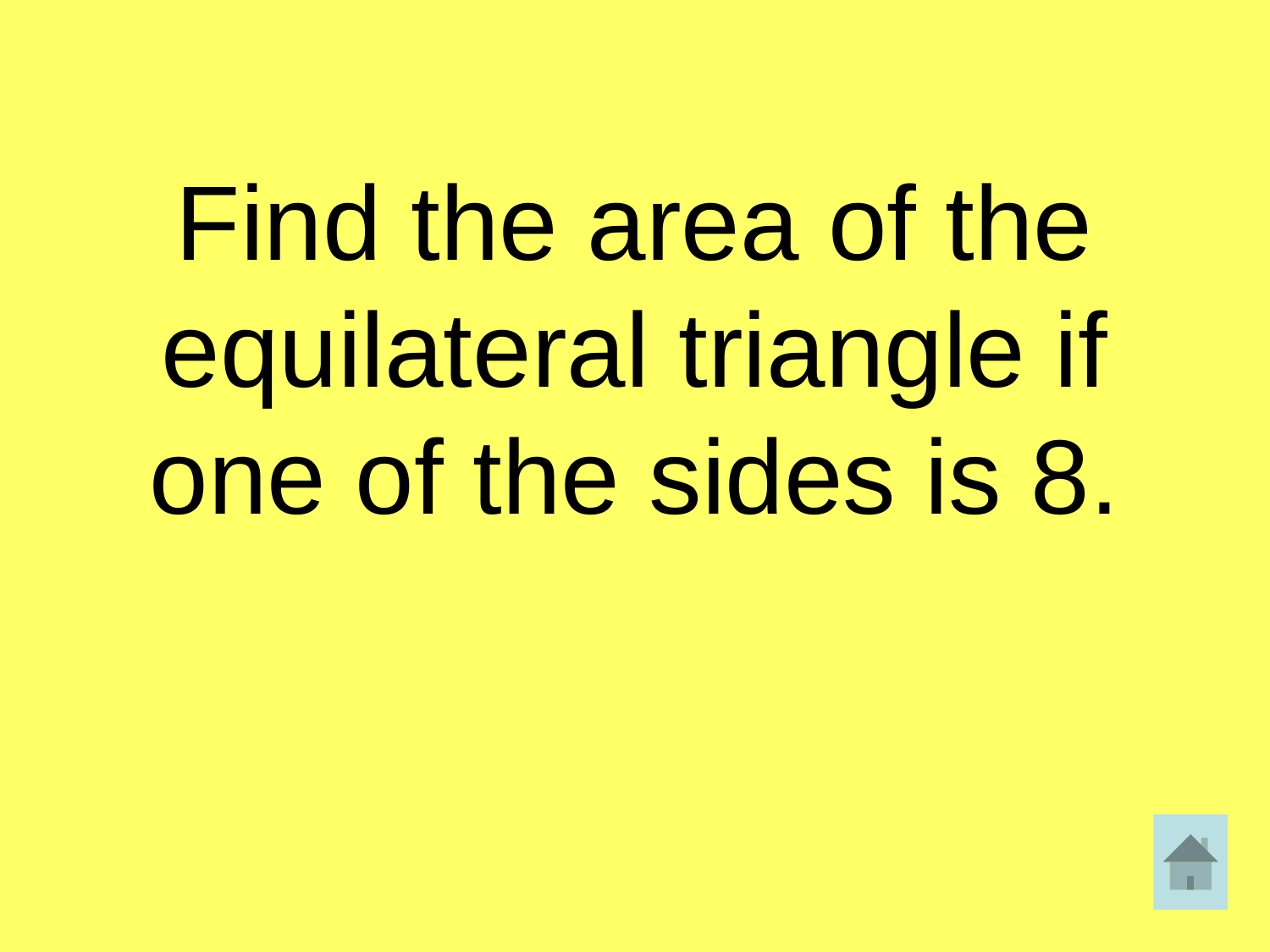

Find the area of the equilateral triangle if one of the sides is 8.